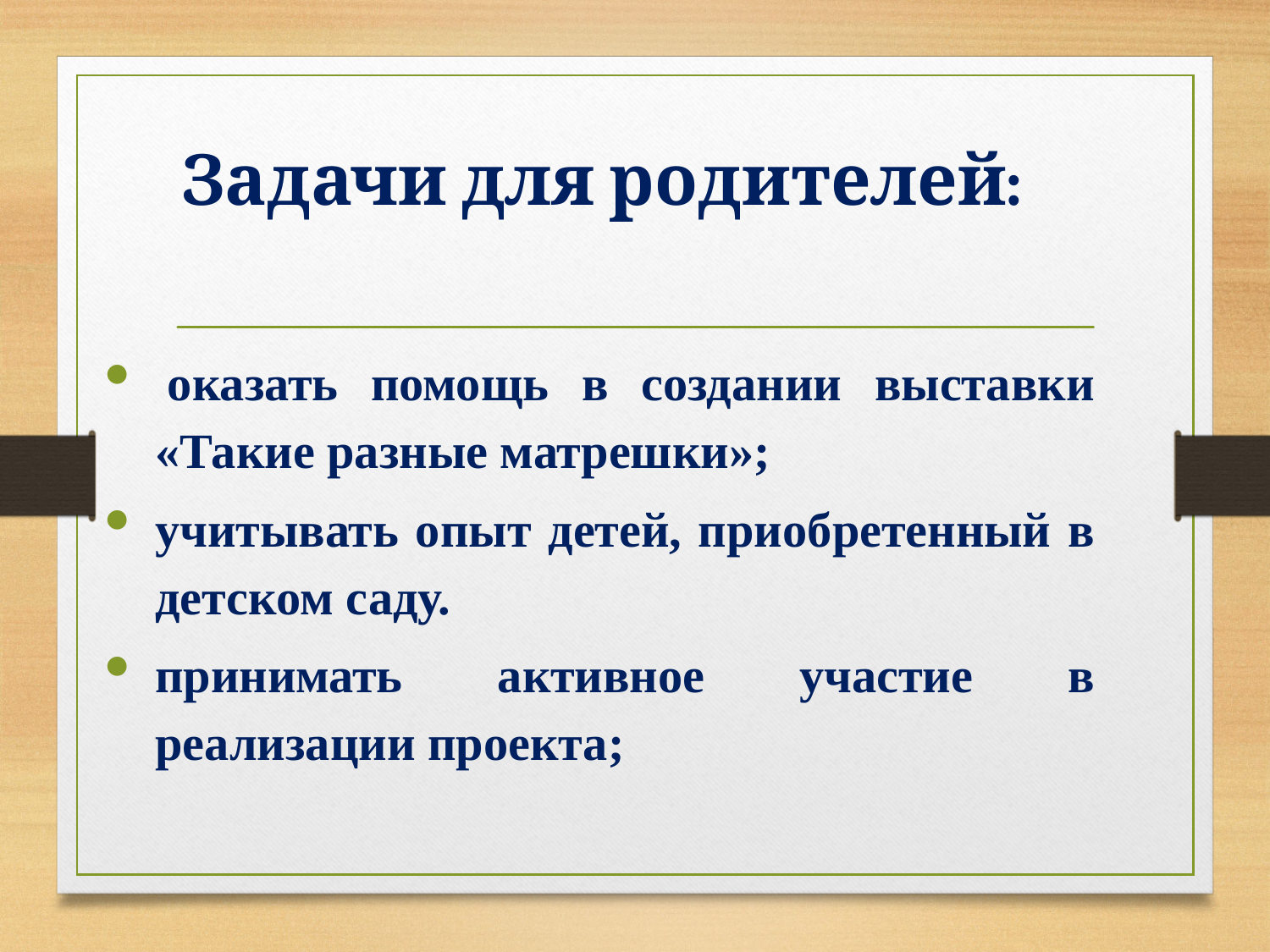

# Задачи для родителей:
 оказать помощь в создании выставки «Такие разные матрешки»;
учитывать опыт детей, приобретенный в детском саду.
принимать активное участие в реализации проекта;